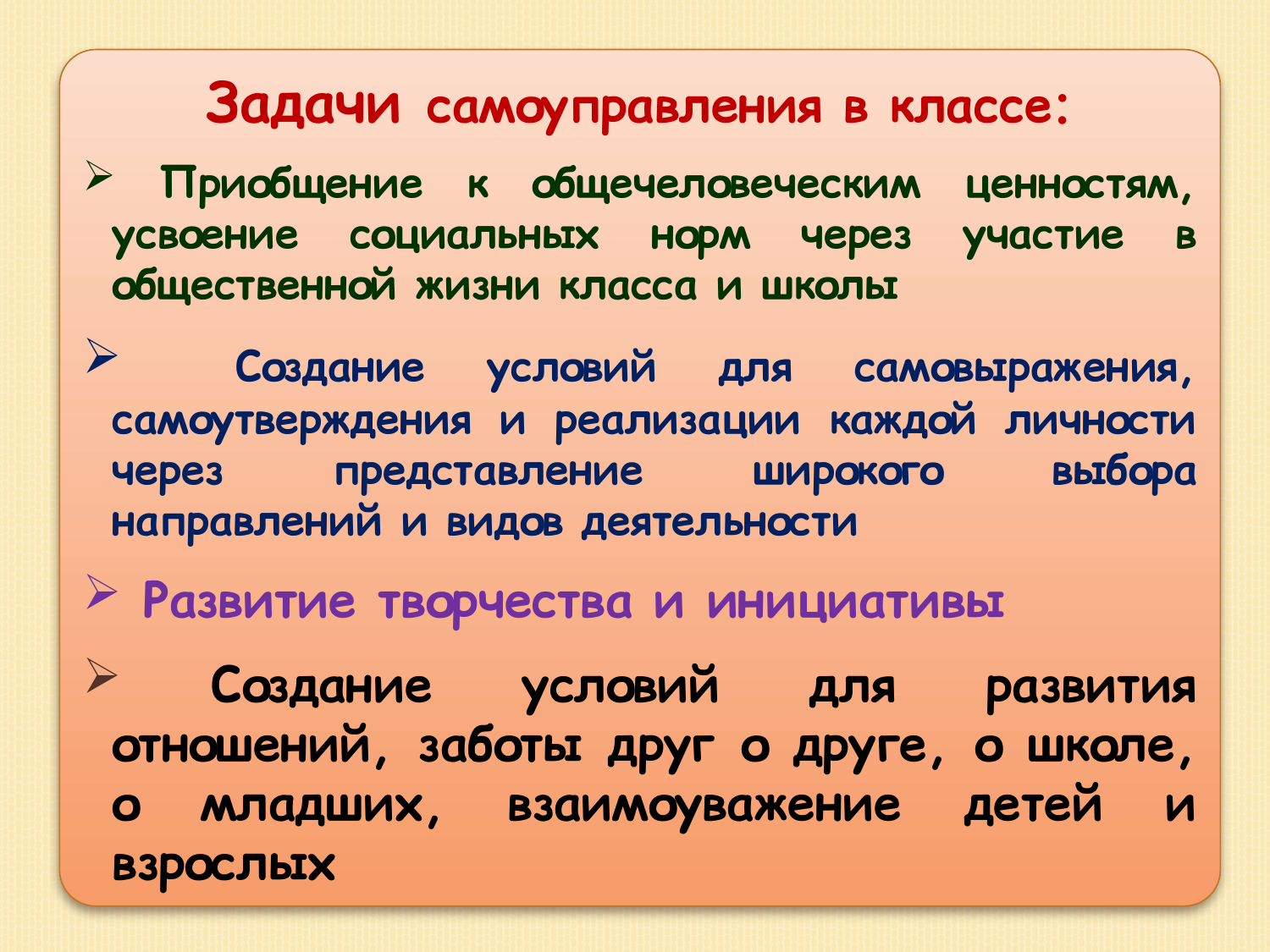

Задачи самоуправления в классе:
 Приобщение к общечеловеческим ценностям, усвоение социальных норм через участие в общественной жизни класса и школы
  Создание условий для самовыражения, самоутверждения и реализации каждой личности через представление широкого выбора направлений и видов деятельности
 Развитие творчества и инициативы
 Создание условий для развития отношений, заботы друг о друге, о школе, о младших, взаимоуважение детей и взрослых